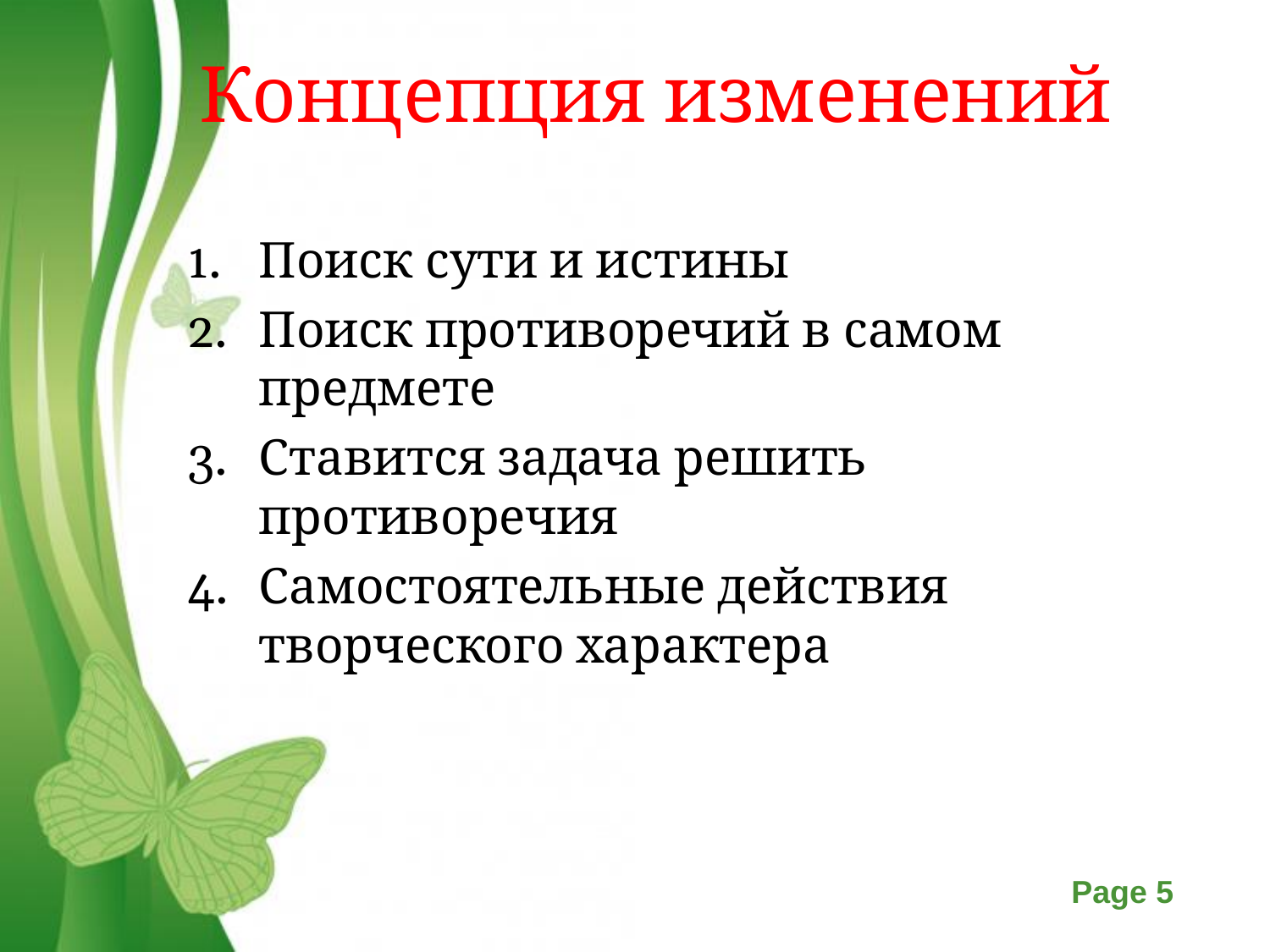

# Концепция изменений
Поиск сути и истины
Поиск противоречий в самом предмете
Ставится задача решить противоречия
Самостоятельные действия творческого характера